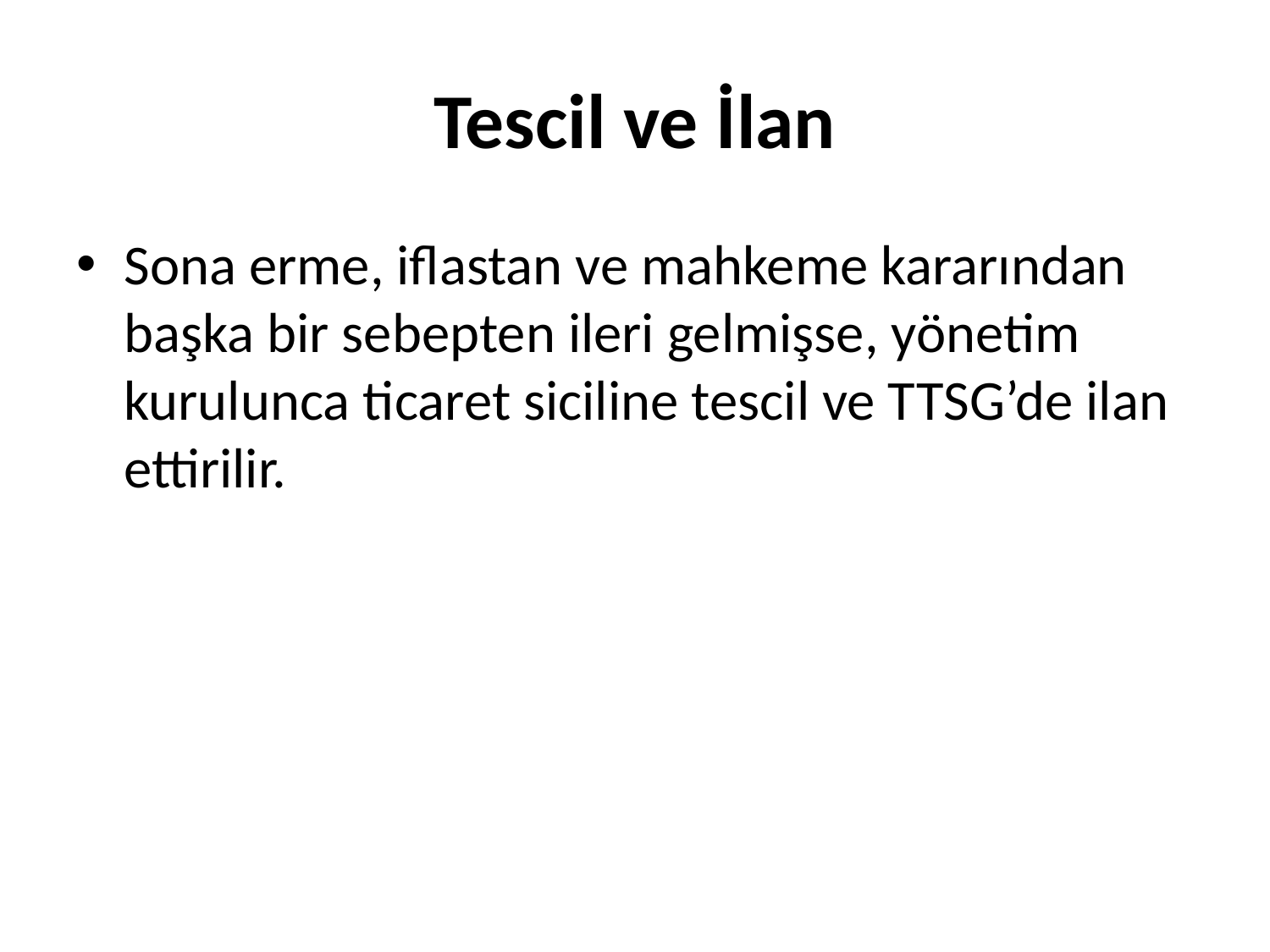

# Tescil ve İlan
Sona erme, iflastan ve mahkeme kararından başka bir sebepten ileri gelmişse, yönetim kurulunca ticaret siciline tescil ve TTSG’de ilan ettirilir.